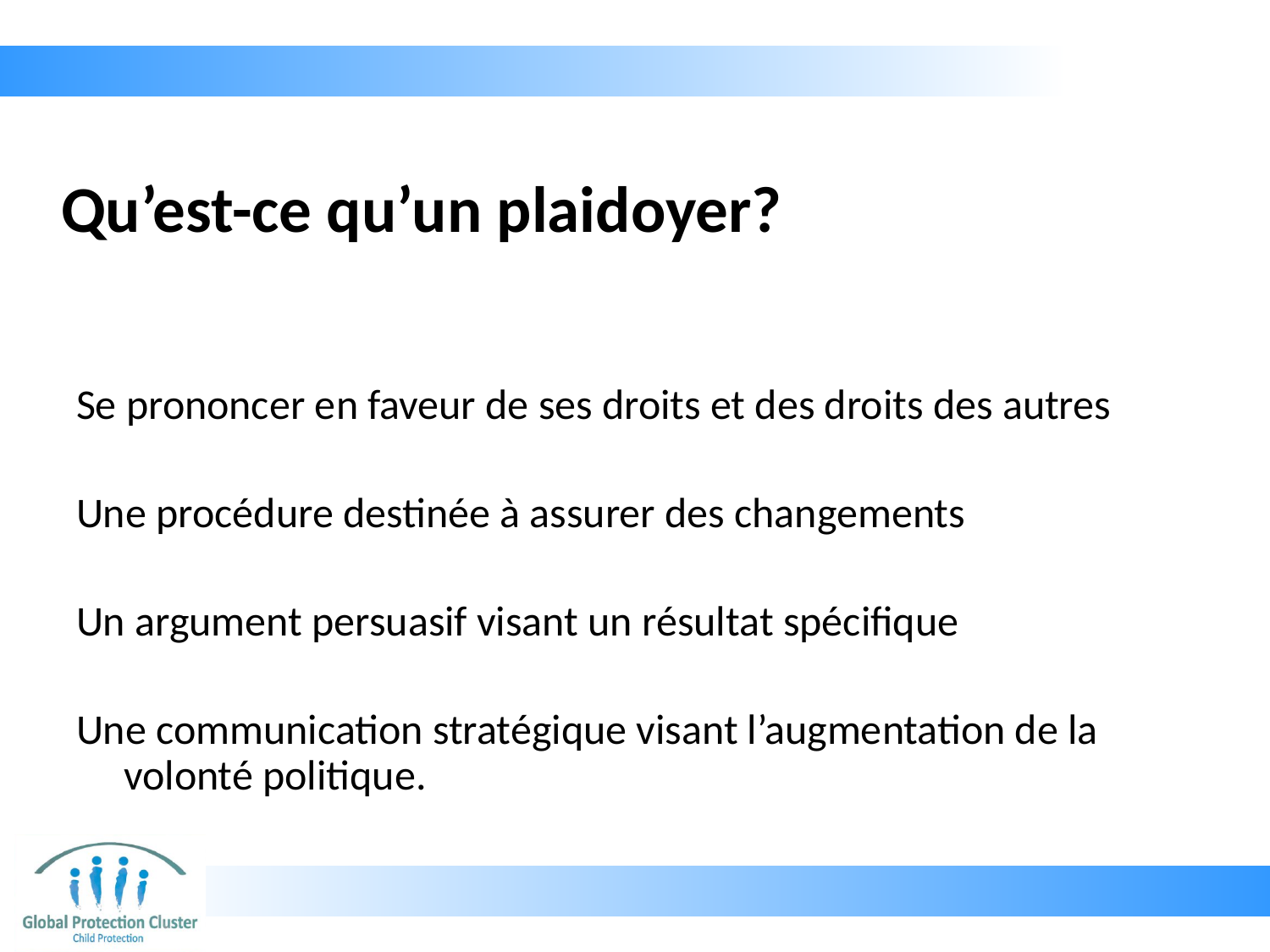

Qu’est-ce qu’un plaidoyer?

Se prononcer en faveur de ses droits et des droits des autres

Une procédure destinée à assurer des changements

Un argument persuasif visant un résultat spécifique

Une communication stratégique visant l’augmentation de la volonté politique.